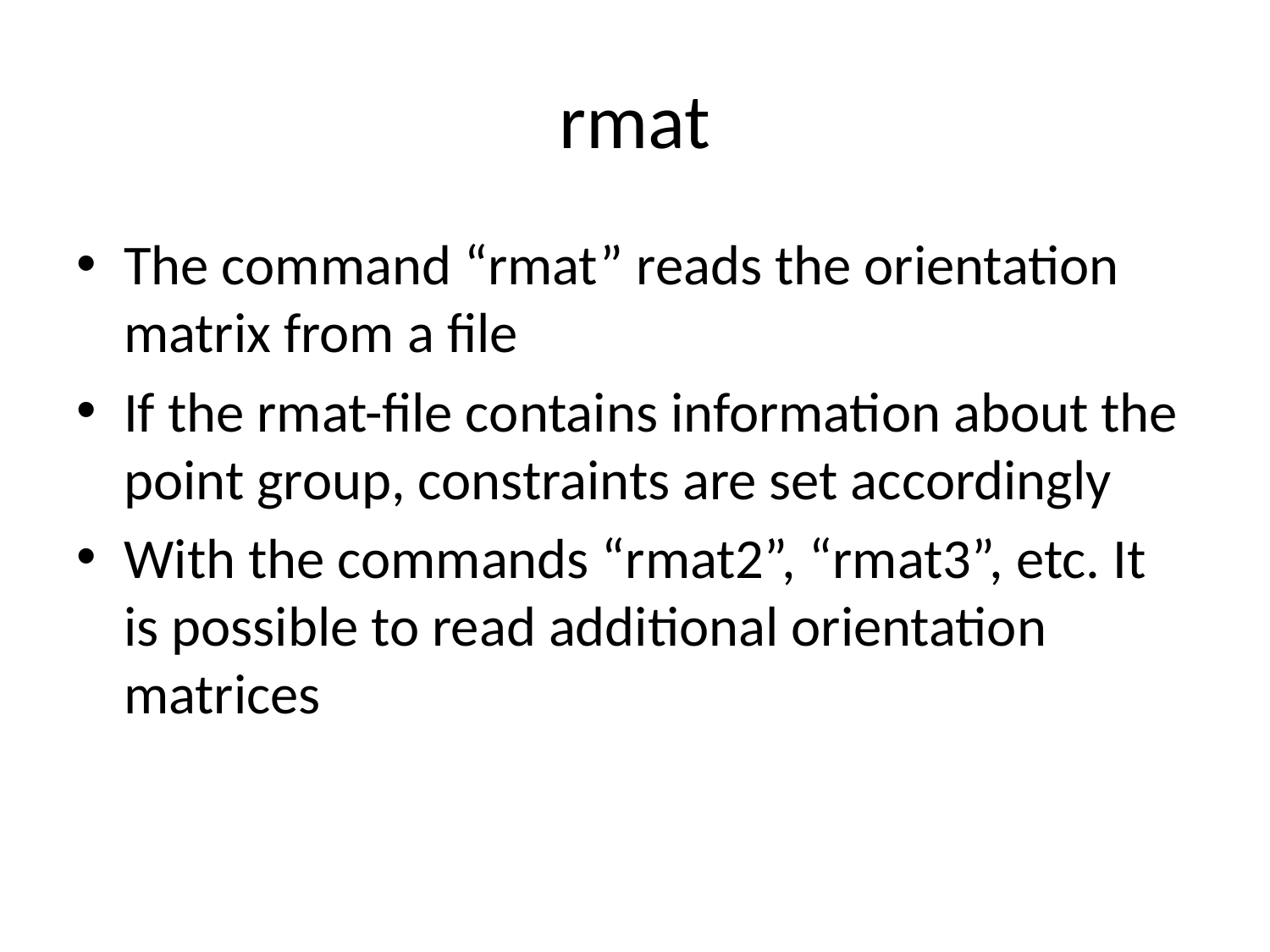

# rmat
The command “rmat” reads the orientation matrix from a file
If the rmat-file contains information about the point group, constraints are set accordingly
With the commands “rmat2”, “rmat3”, etc. It is possible to read additional orientation matrices